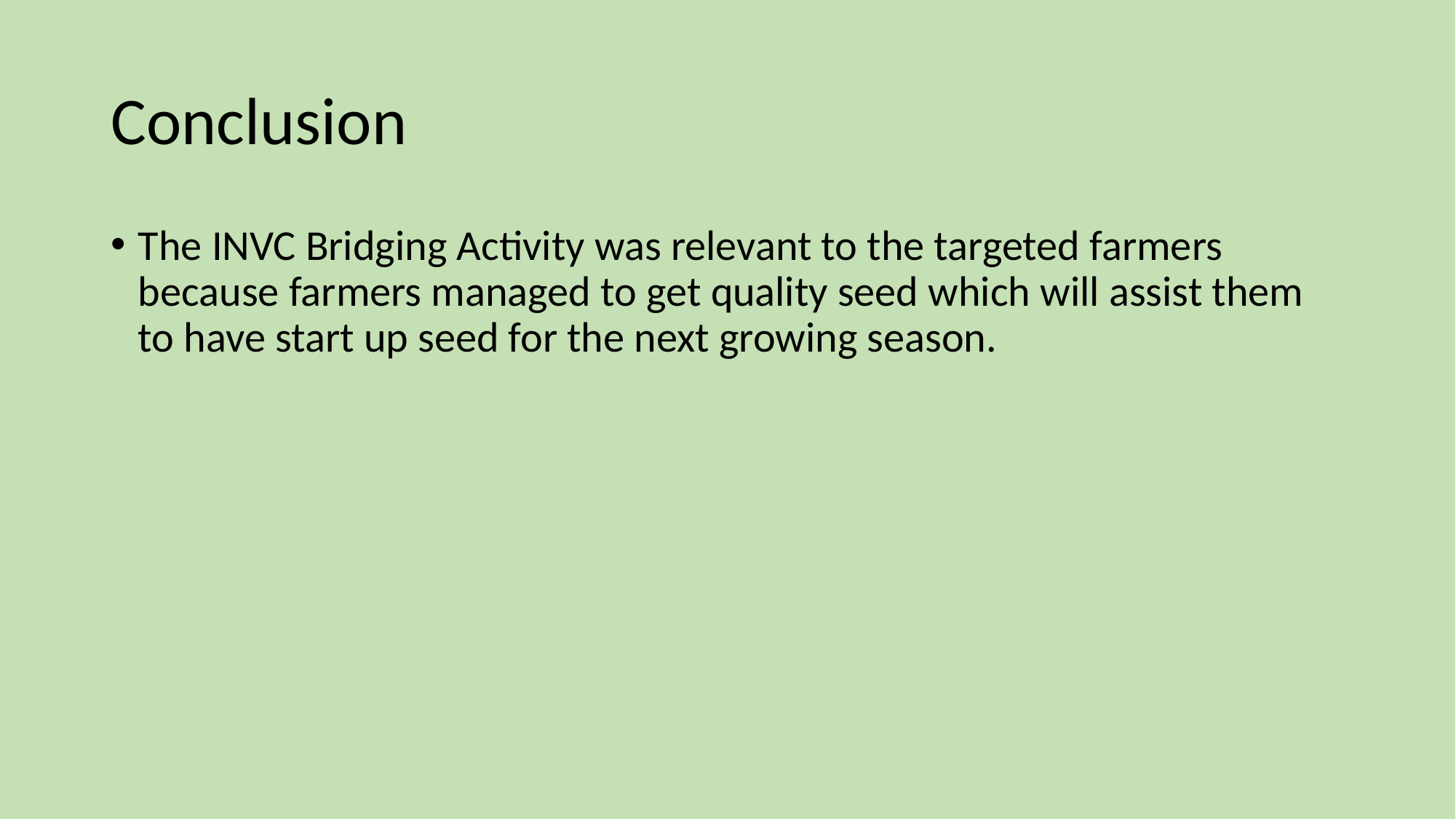

# Conclusion
The INVC Bridging Activity was relevant to the targeted farmers because farmers managed to get quality seed which will assist them to have start up seed for the next growing season.